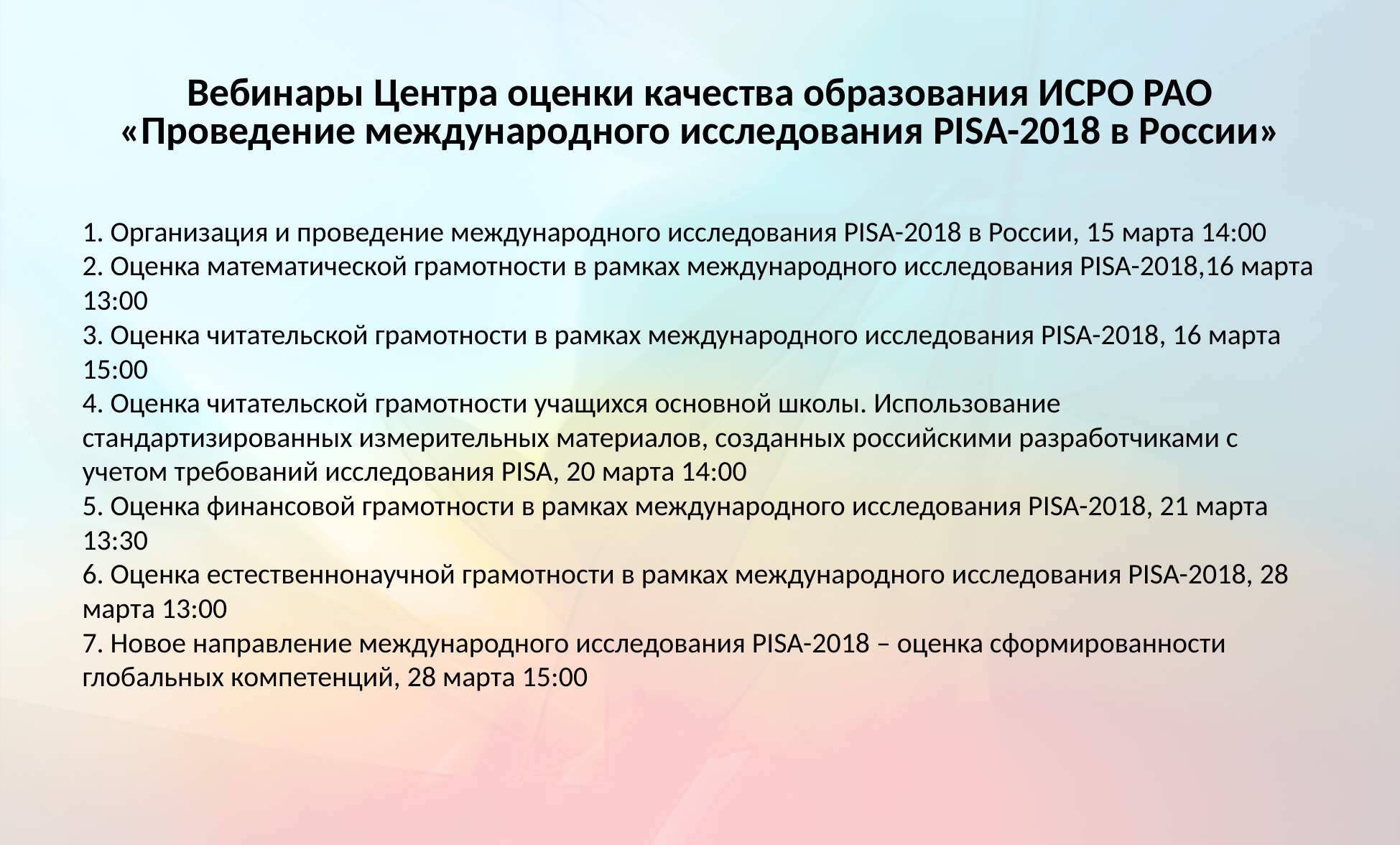

# Вебинары Центра оценки качества образования ИСРО РАО «Проведение международного исследования PISA-2018 в России»

1. Организация и проведение международного исследования PISA-2018 в России, 15 марта 14:00  
2. Оценка математической грамотности в рамках международного исследования PISA-2018,16 марта 13:00
3. Оценка читательской грамотности в рамках международного исследования PISA-2018, 16 марта 15:00 
4. Оценка читательской грамотности учащихся основной школы. Использование стандартизированных измерительных материалов, созданных российскими разработчиками с учетом требований исследования PISA, 20 марта 14:00 
5. Оценка финансовой грамотности в рамках международного исследования PISA-2018, 21 марта 13:30 
6. Оценка естественнонаучной грамотности в рамках международного исследования PISA-2018, 28 марта 13:00 
7. Новое направление международного исследования PISA-2018 – оценка сформированности глобальных компетенций, 28 марта 15:00